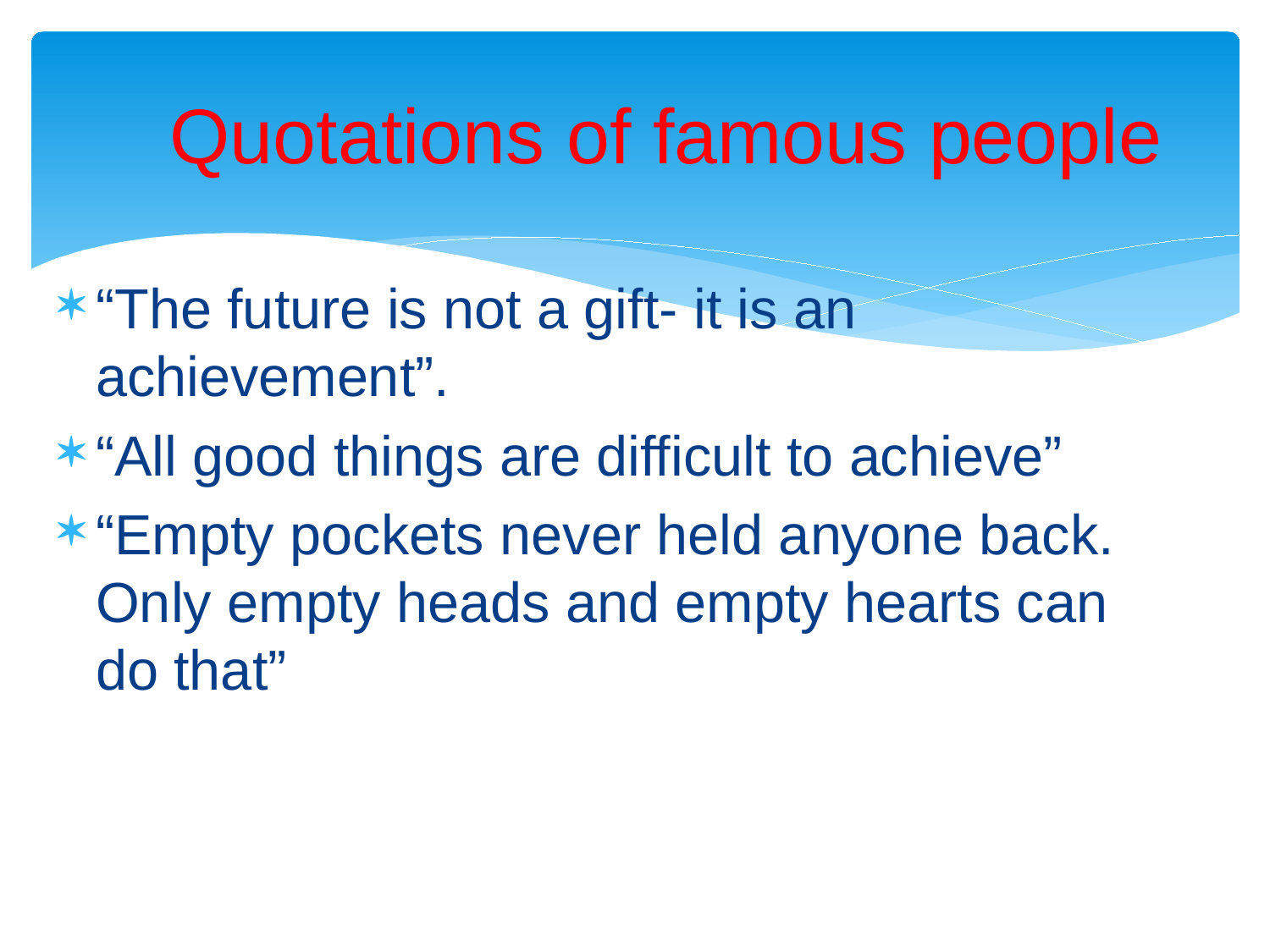

# Quotаtions of famous people
“The future is not a gift- it is an achievement”.
“All good things are difficult to achieve”
“Empty pockets never held anyone back. Only empty heads and empty hearts can do that”